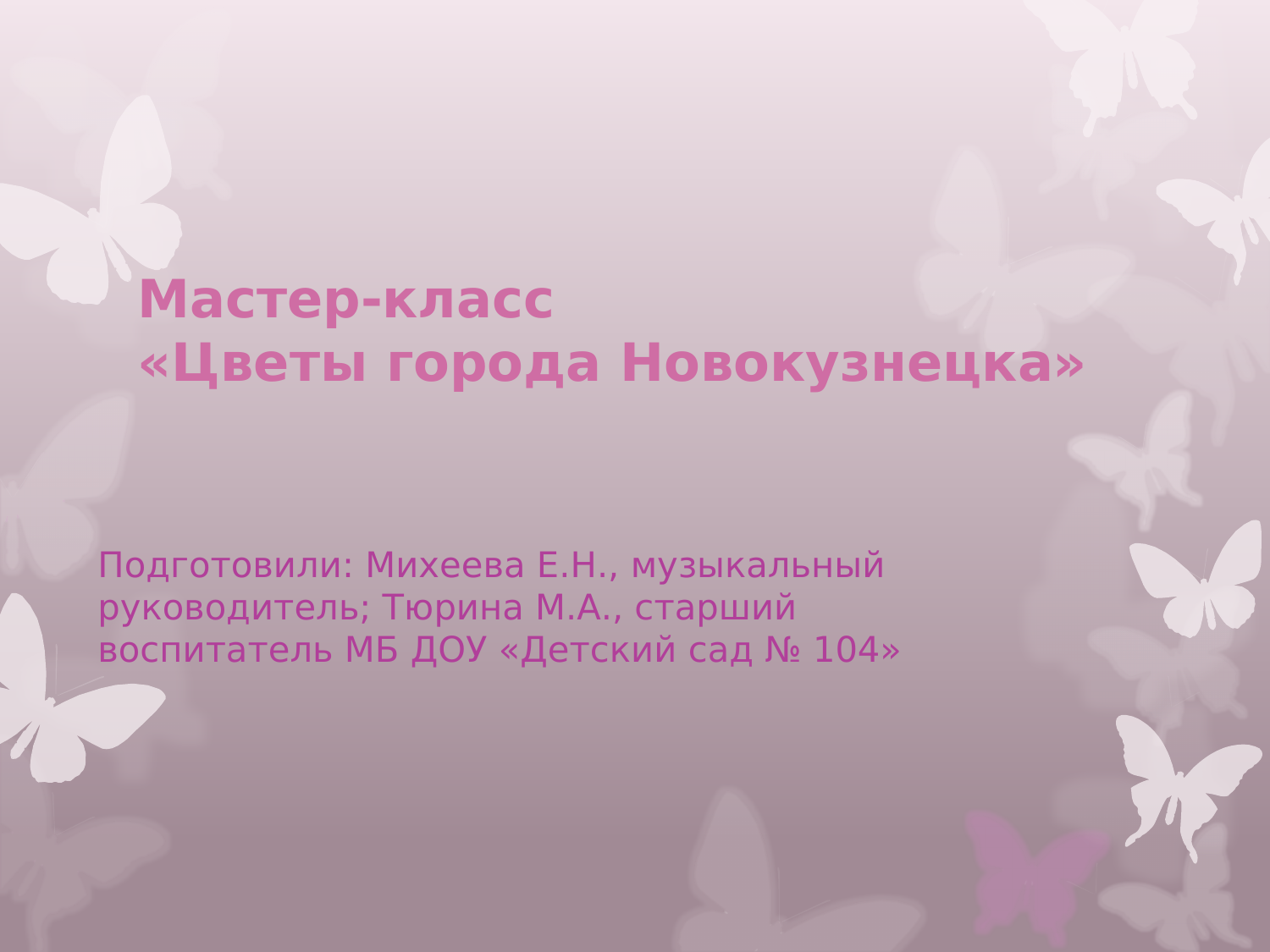

# Мастер-класс «Цветы города Новокузнецка»
Подготовили: Михеева Е.Н., музыкальный руководитель; Тюрина М.А., старший воспитатель МБ ДОУ «Детский сад № 104»